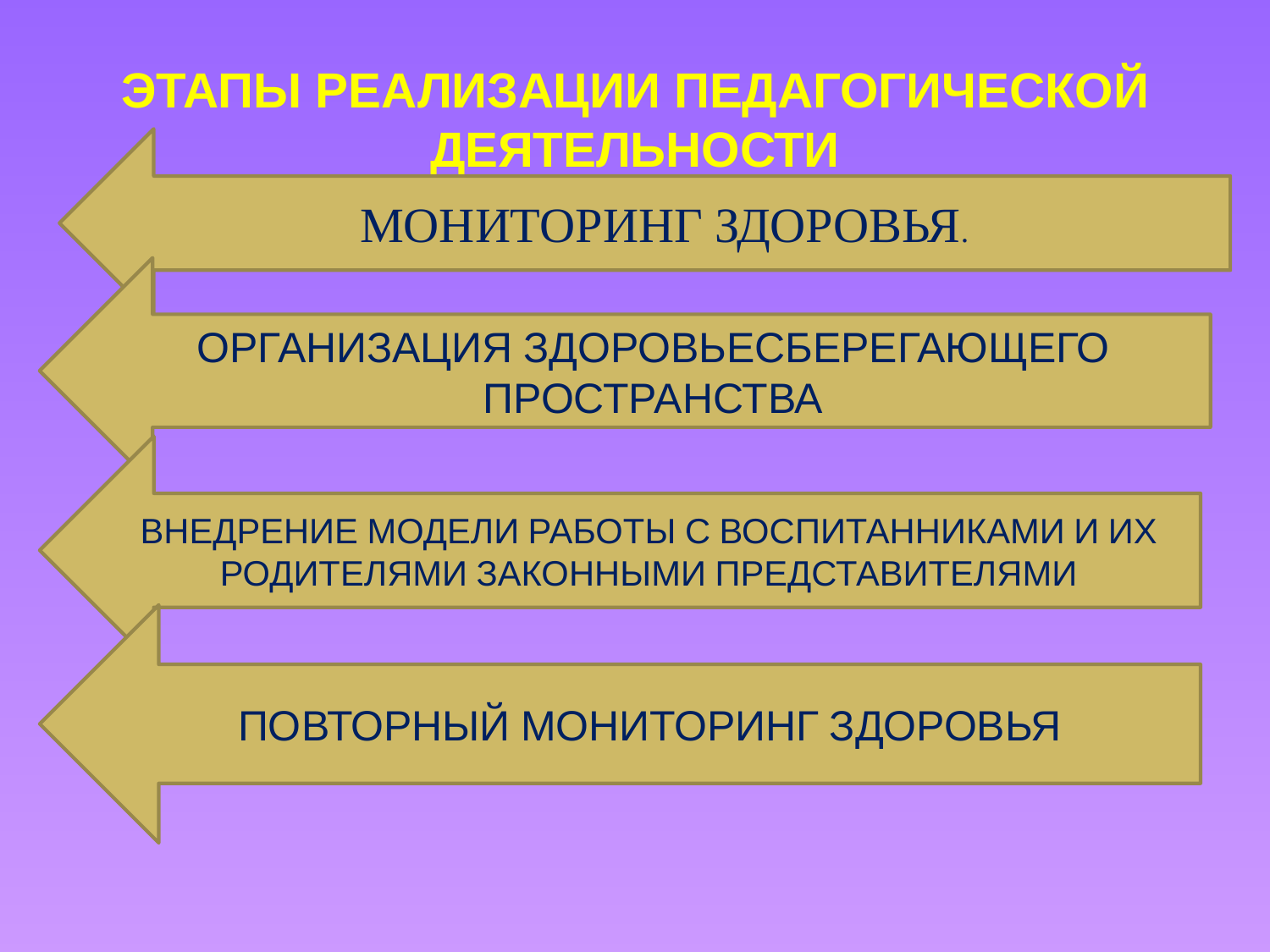

# ЭТАПЫ РЕАЛИЗАЦИИ ПЕДАГОГИЧЕСКОЙ ДЕЯТЕЛЬНОСТИ
МОНИТОРИНГ ЗДОРОВЬЯ.

ОРГАНИЗАЦИЯ ЗДОРОВЬЕСБЕРЕГАЮЩЕГО ПРОСТРАНСТВА
ВНЕДРЕНИЕ МОДЕЛИ РАБОТЫ С ВОСПИТАННИКАМИ И ИХ РОДИТЕЛЯМИ ЗАКОННЫМИ ПРЕДСТАВИТЕЛЯМИ
ПОВТОРНЫЙ МОНИТОРИНГ ЗДОРОВЬЯ